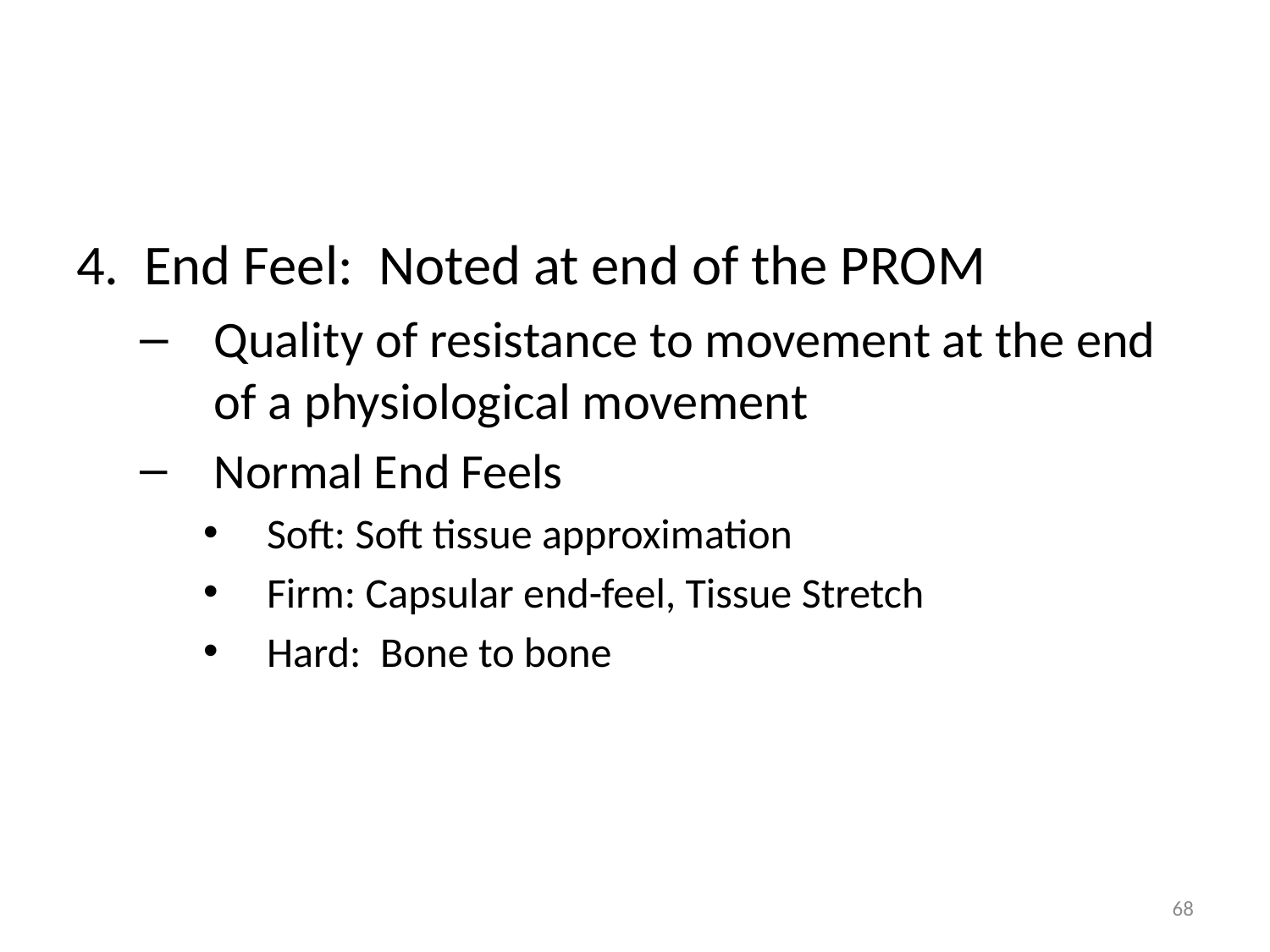

#
4.  End Feel:  Noted at end of the PROM
Quality of resistance to movement at the end of a physiological movement
Normal End Feels
Soft: Soft tissue approximation
Firm: Capsular end-feel, Tissue Stretch
Hard:  Bone to bone

68